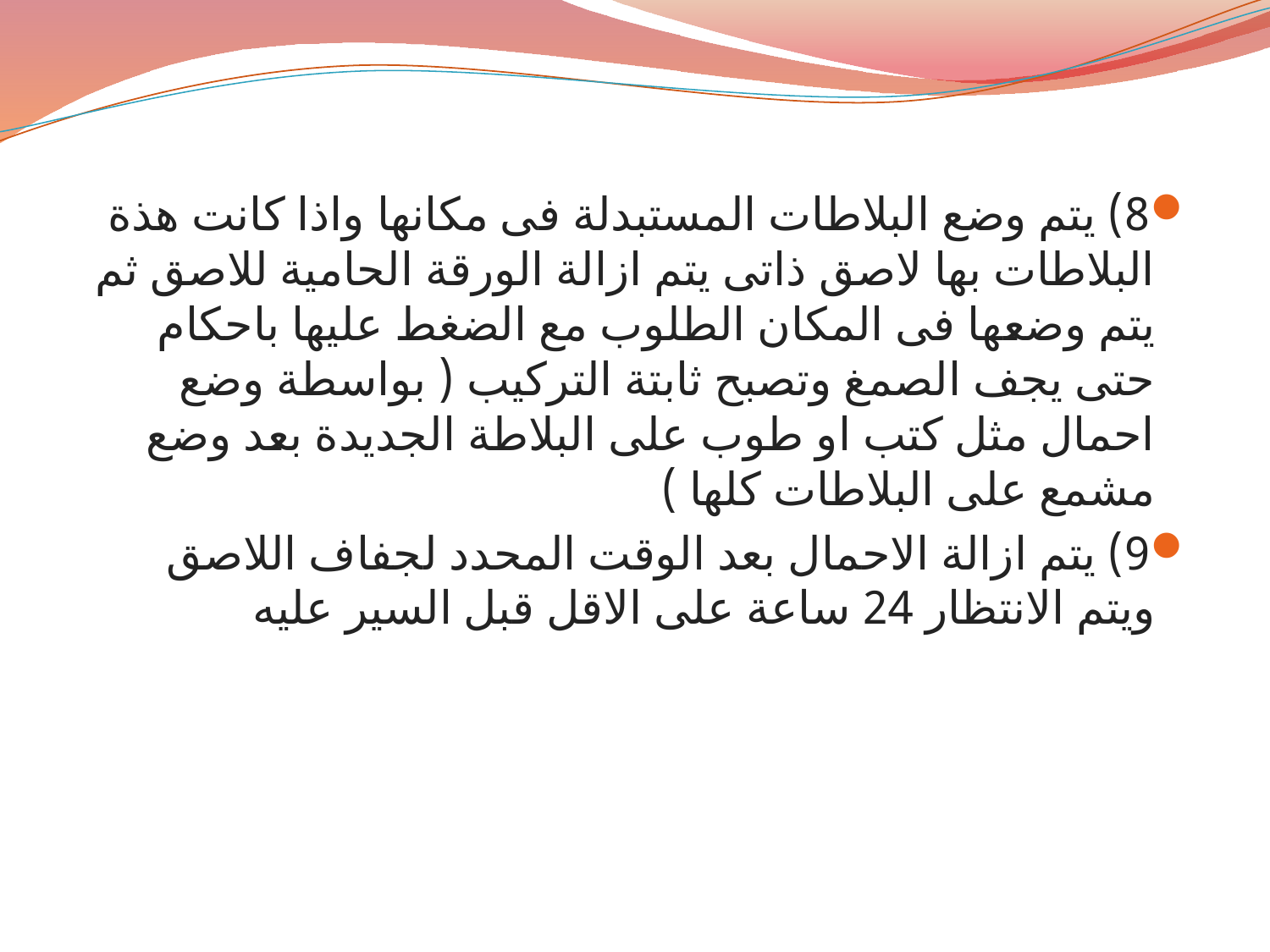

8) يتم وضع البلاطات المستبدلة فى مكانها واذا كانت هذة البلاطات بها لاصق ذاتى يتم ازالة الورقة الحامية للاصق ثم يتم وضعها فى المكان الطلوب مع الضغط عليها باحكام حتى يجف الصمغ وتصبح ثابتة التركيب ( بواسطة وضع احمال مثل كتب او طوب على البلاطة الجديدة بعد وضع مشمع على البلاطات كلها )
9) يتم ازالة الاحمال بعد الوقت المحدد لجفاف اللاصق ويتم الانتظار 24 ساعة على الاقل قبل السير عليه